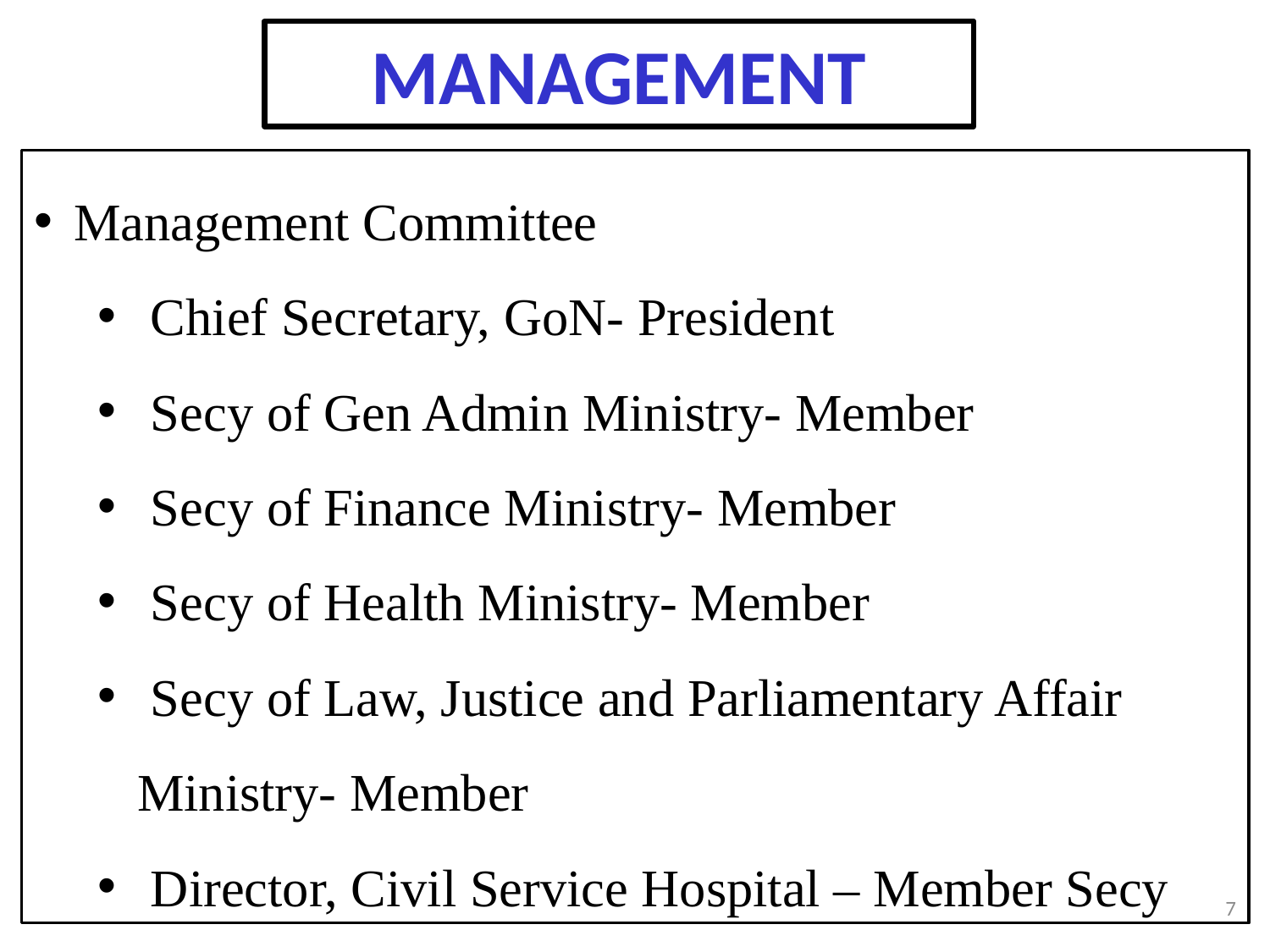

MANAGEMENT
Management Committee
 Chief Secretary, GoN- President
 Secy of Gen Admin Ministry- Member
 Secy of Finance Ministry- Member
 Secy of Health Ministry- Member
 Secy of Law, Justice and Parliamentary Affair    Ministry- Member
 Director, Civil Service Hospital – Member Secy
7